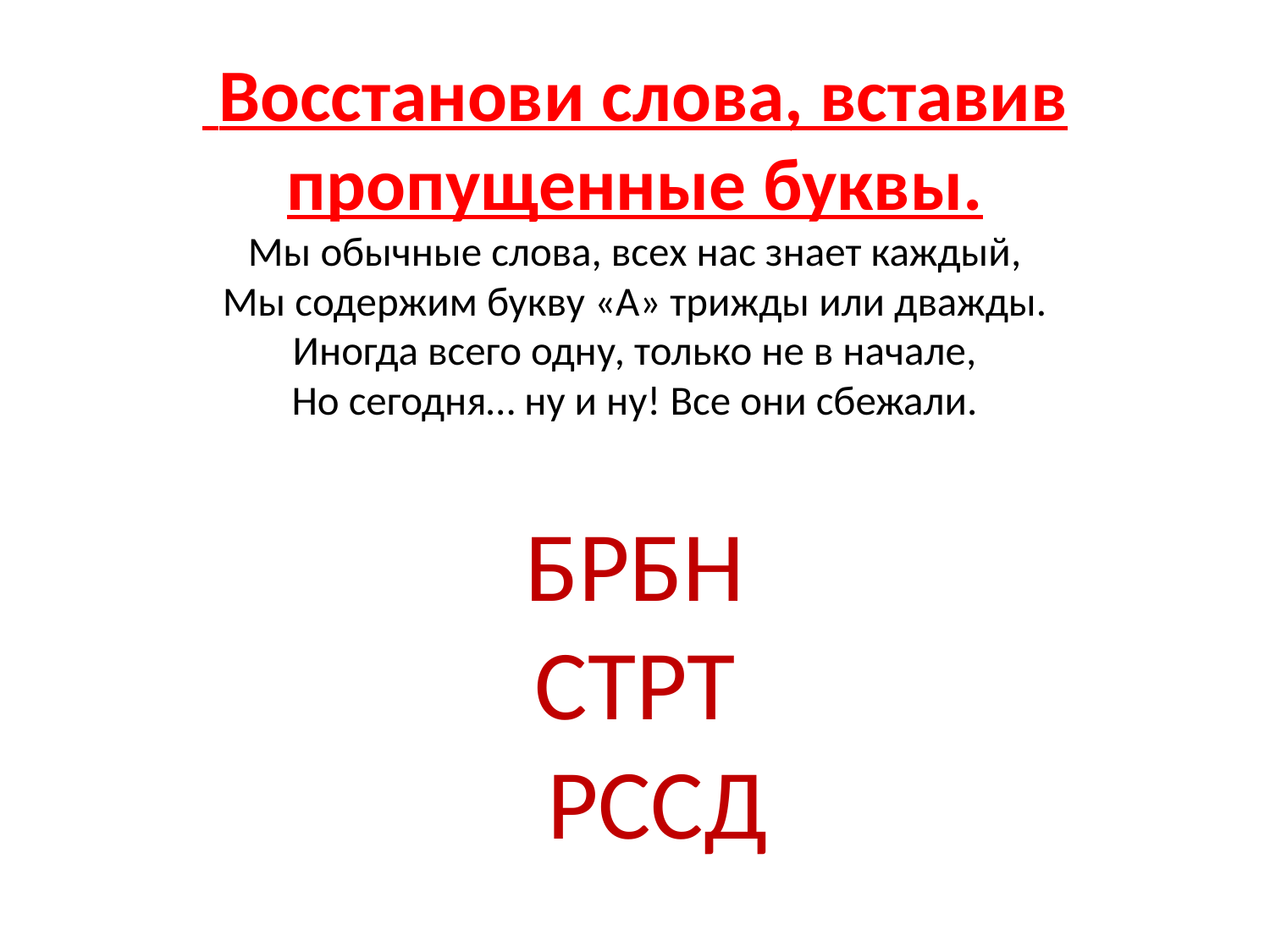

# Восстанови слова, вставив пропущенные буквы. Мы обычные слова, всех нас знает каждый, Мы содержим букву «А» трижды или дважды. Иногда всего одну, только не в начале, Но сегодня… ну и ну! Все они сбежали. БРБН СТРТ РССД